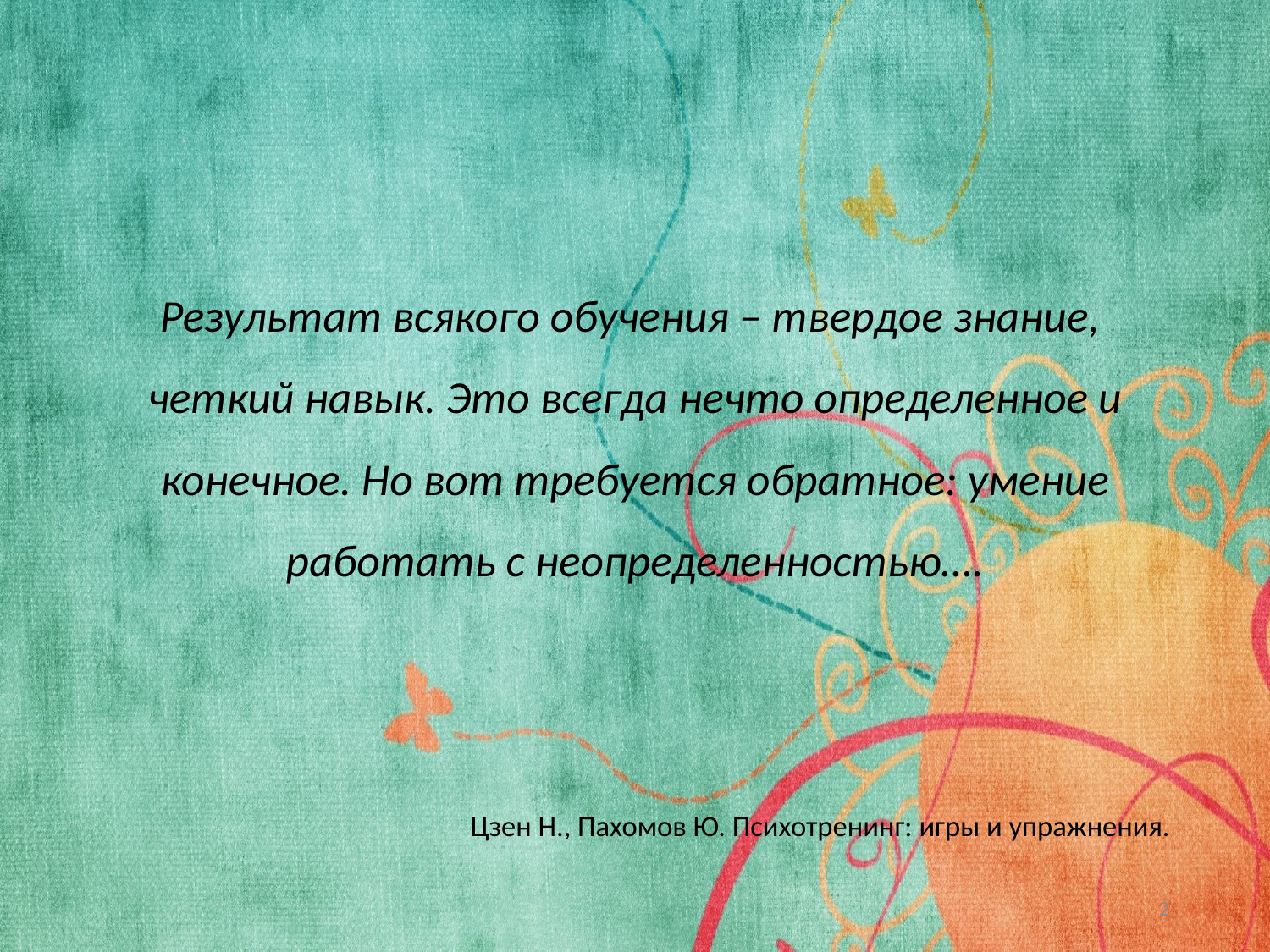

#
Результат всякого обучения – твердое знание,
четкий навык. Это всегда нечто определенное и конечное. Но вот требуется обратное: умение работать с неопределенностью….

 Цзен Н., Пахомов Ю. Психотренинг: игры и упражнения.

2